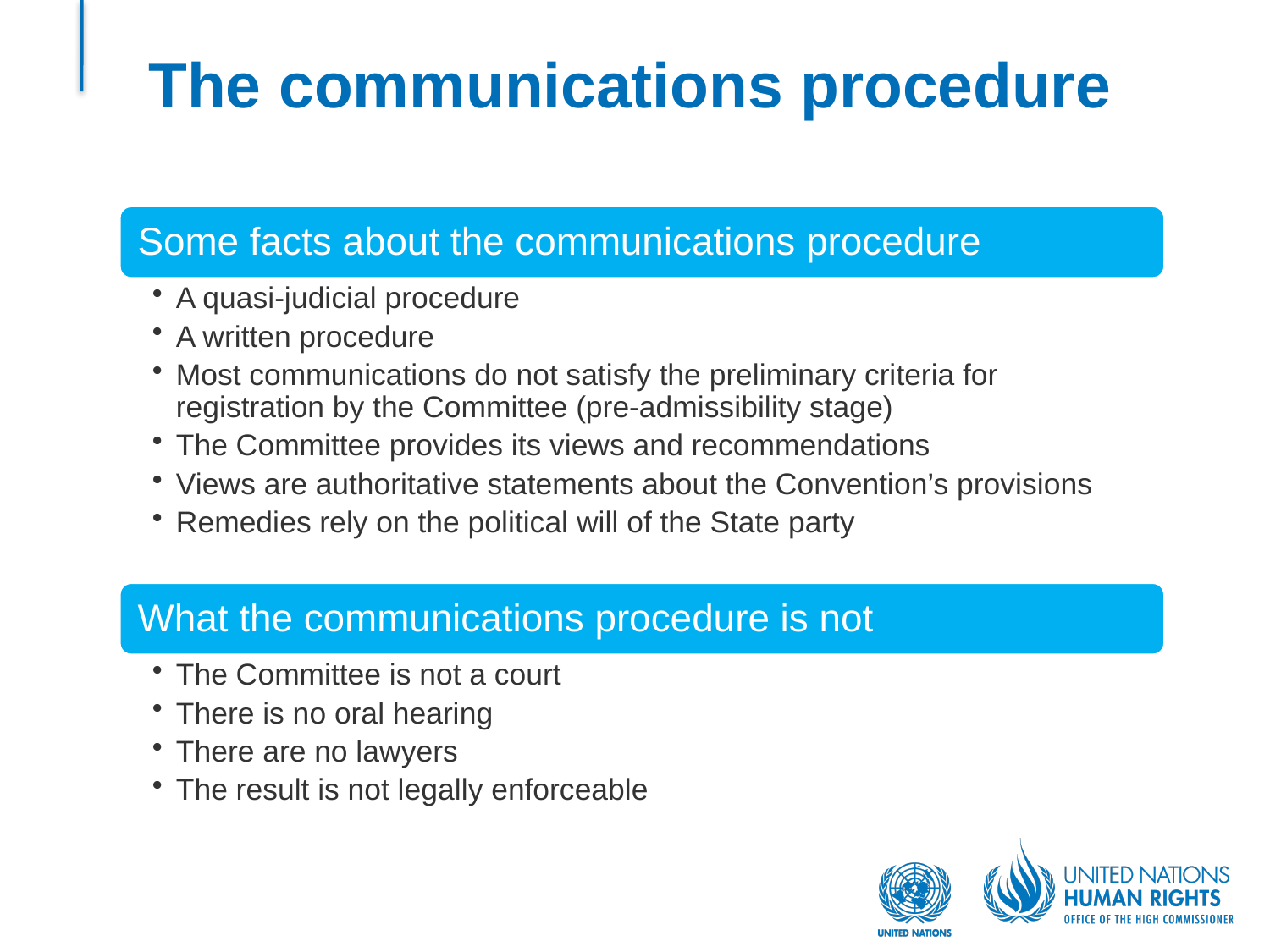

# The communications procedure

Some facts about the communications procedure
A quasi-judicial procedure
A written procedure
Most communications do not satisfy the preliminary criteria for registration by the Committee (pre-admissibility stage)
The Committee provides its views and recommendations
Views are authoritative statements about the Convention’s provisions
Remedies rely on the political will of the State party

What the communications procedure is not
The Committee is not a court
There is no oral hearing
There are no lawyers
The result is not legally enforceable